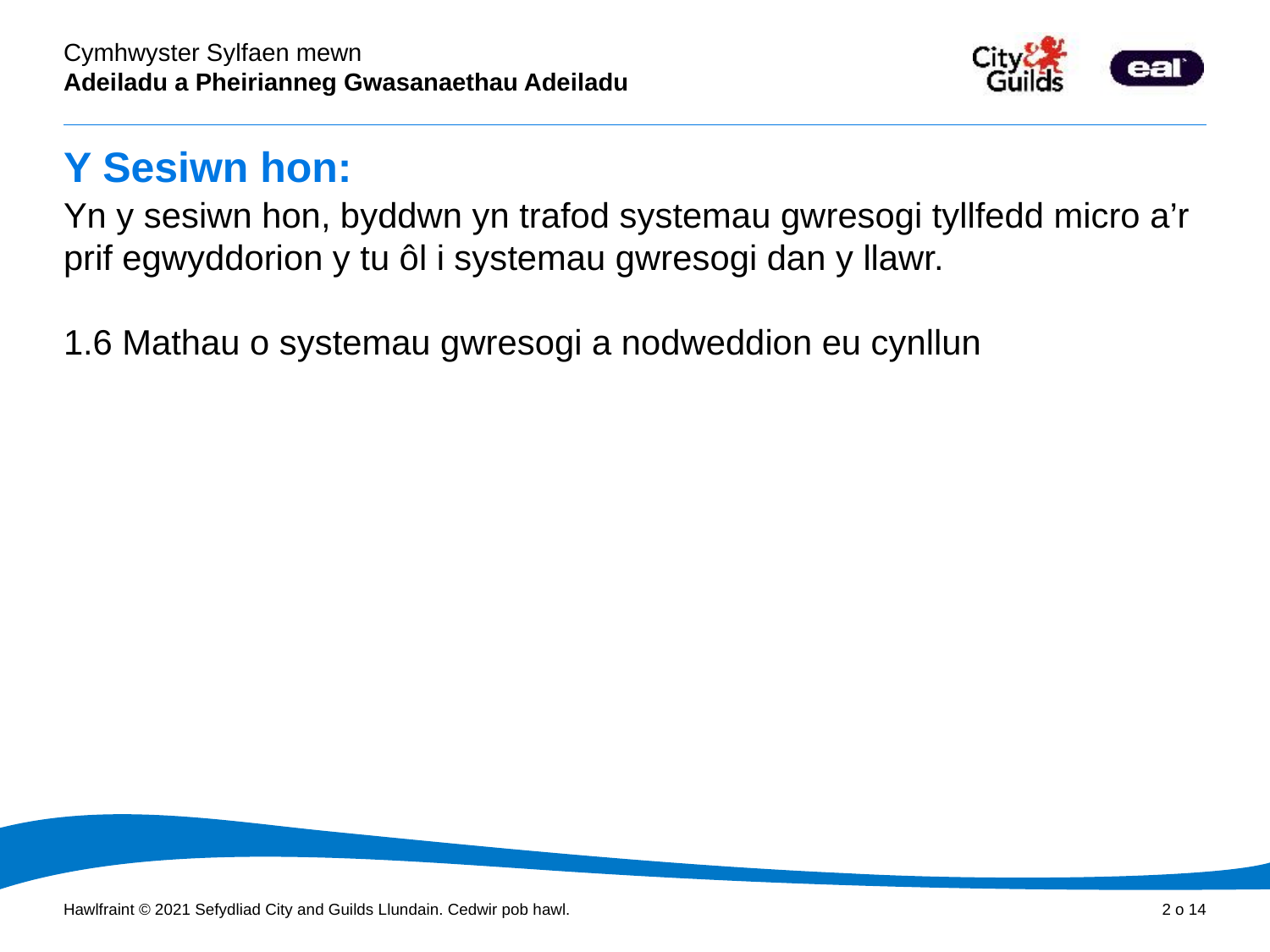

# Y Sesiwn hon:
Yn y sesiwn hon, byddwn yn trafod systemau gwresogi tyllfedd micro a’r prif egwyddorion y tu ôl i systemau gwresogi dan y llawr.

1.6 Mathau o systemau gwresogi a nodweddion eu cynllun